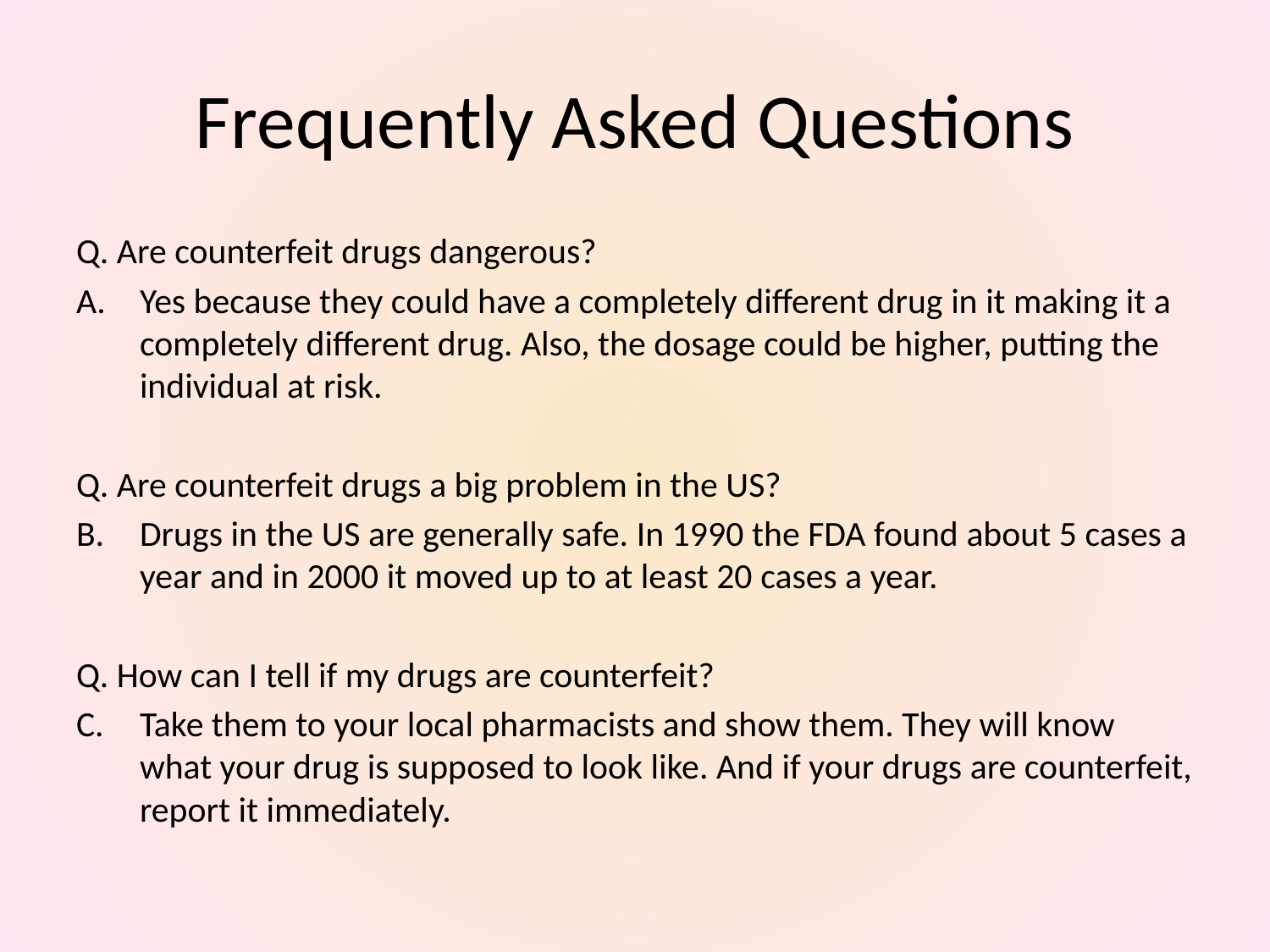

# Frequently Asked Questions
Q. Are counterfeit drugs dangerous?
Yes because they could have a completely different drug in it making it a completely different drug. Also, the dosage could be higher, putting the individual at risk.

Q. Are counterfeit drugs a big problem in the US?
Drugs in the US are generally safe. In 1990 the FDA found about 5 cases a year and in 2000 it moved up to at least 20 cases a year.

Q. How can I tell if my drugs are counterfeit?
Take them to your local pharmacists and show them. They will know what your drug is supposed to look like. And if your drugs are counterfeit, report it immediately.